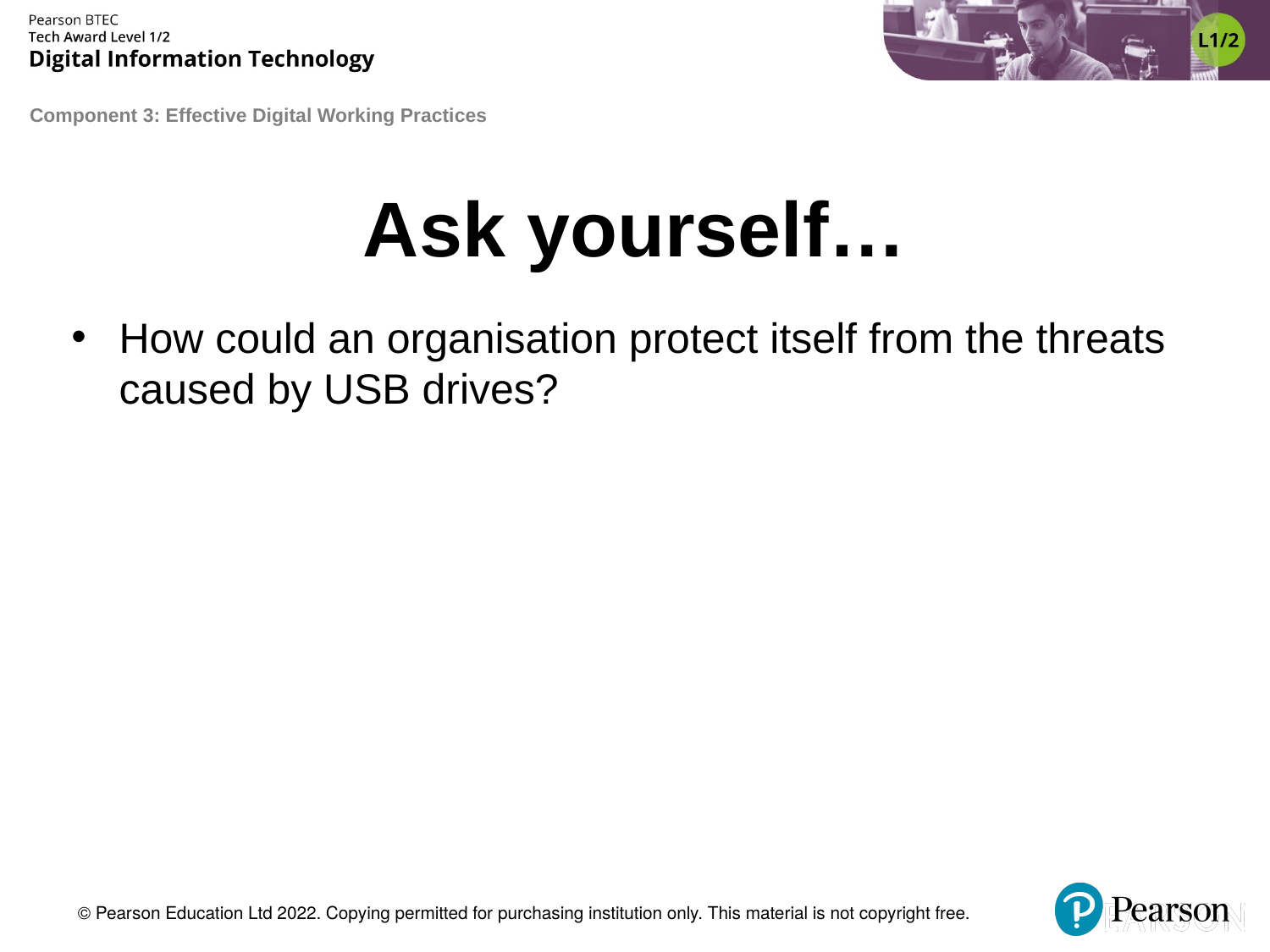

# Ask yourself…
How could an organisation protect itself from the threats caused by USB drives?
© Pearson Education Ltd 2022. Copying permitted for purchasing institution only. This material is not copyright free.